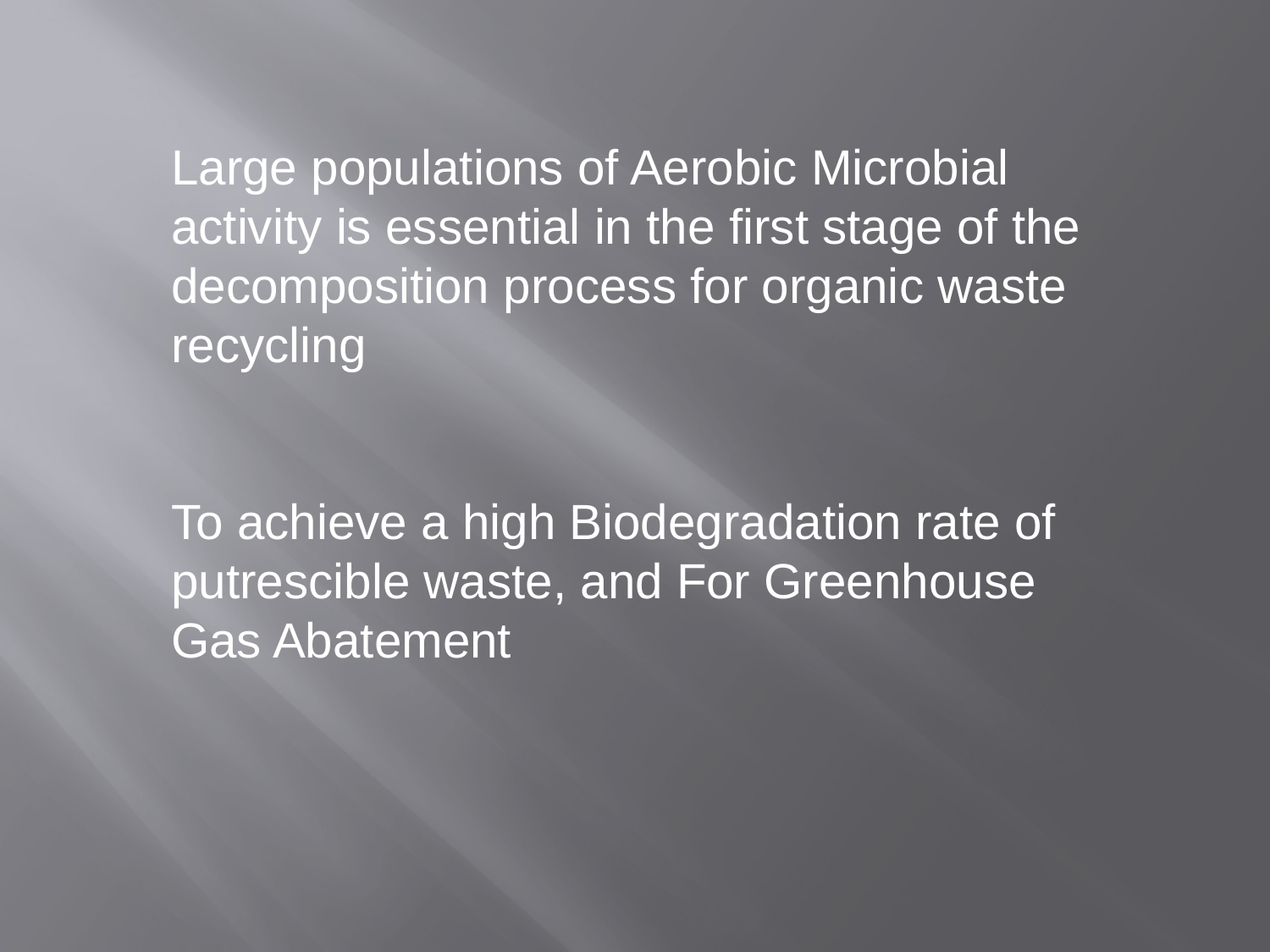

Large populations of Aerobic Microbial activity is essential in the first stage of the decomposition process for organic waste recycling

To achieve a high Biodegradation rate of putrescible waste, and For Greenhouse Gas Abatement